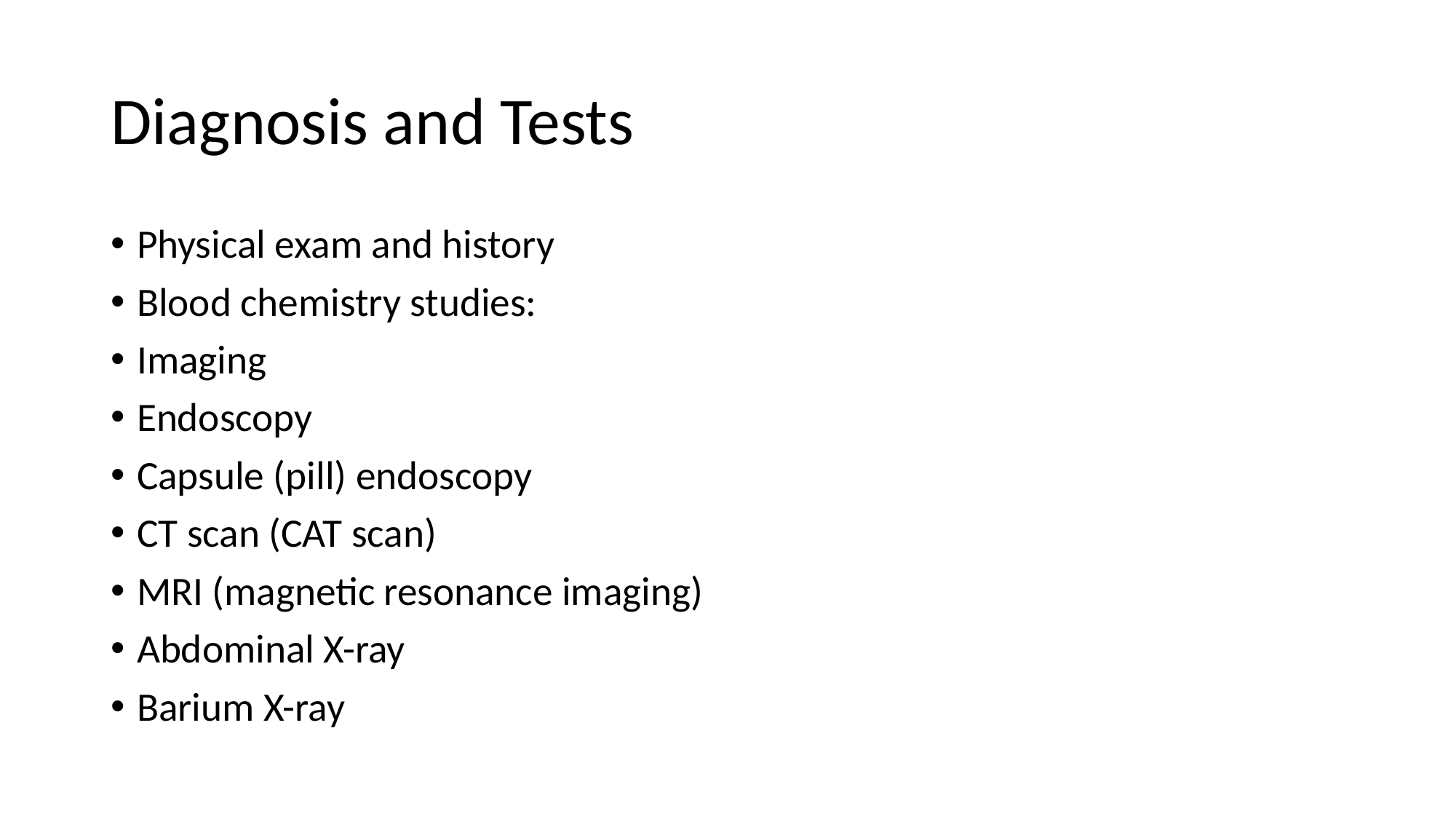

# Diagnosis and Tests
Physical exam and history
Blood chemistry studies:
Imaging
Endoscopy
Capsule (pill) endoscopy
CT scan (CAT scan)
MRI (magnetic resonance imaging)
Abdominal X-ray
Barium X-ray